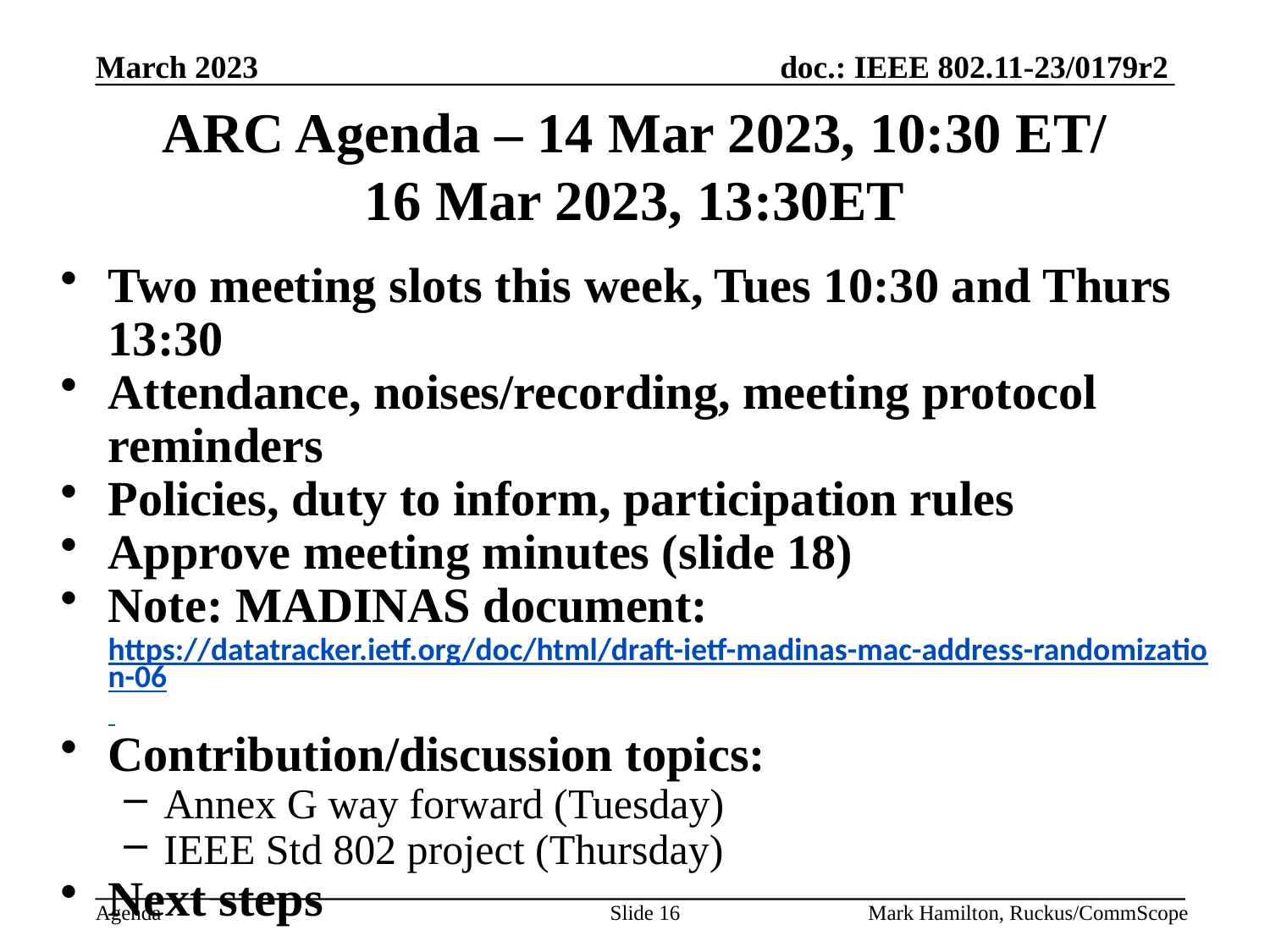

# ARC Agenda – 14 Mar 2023, 10:30 ET/ 16 Mar 2023, 13:30ET
Two meeting slots this week, Tues 10:30 and Thurs 13:30
Attendance, noises/recording, meeting protocol reminders
Policies, duty to inform, participation rules
Approve meeting minutes (slide 18)
Note: MADINAS document: https://datatracker.ietf.org/doc/html/draft-ietf-madinas-mac-address-randomization-06
Contribution/discussion topics:
Annex G way forward (Tuesday)
IEEE Std 802 project (Thursday)
Next steps